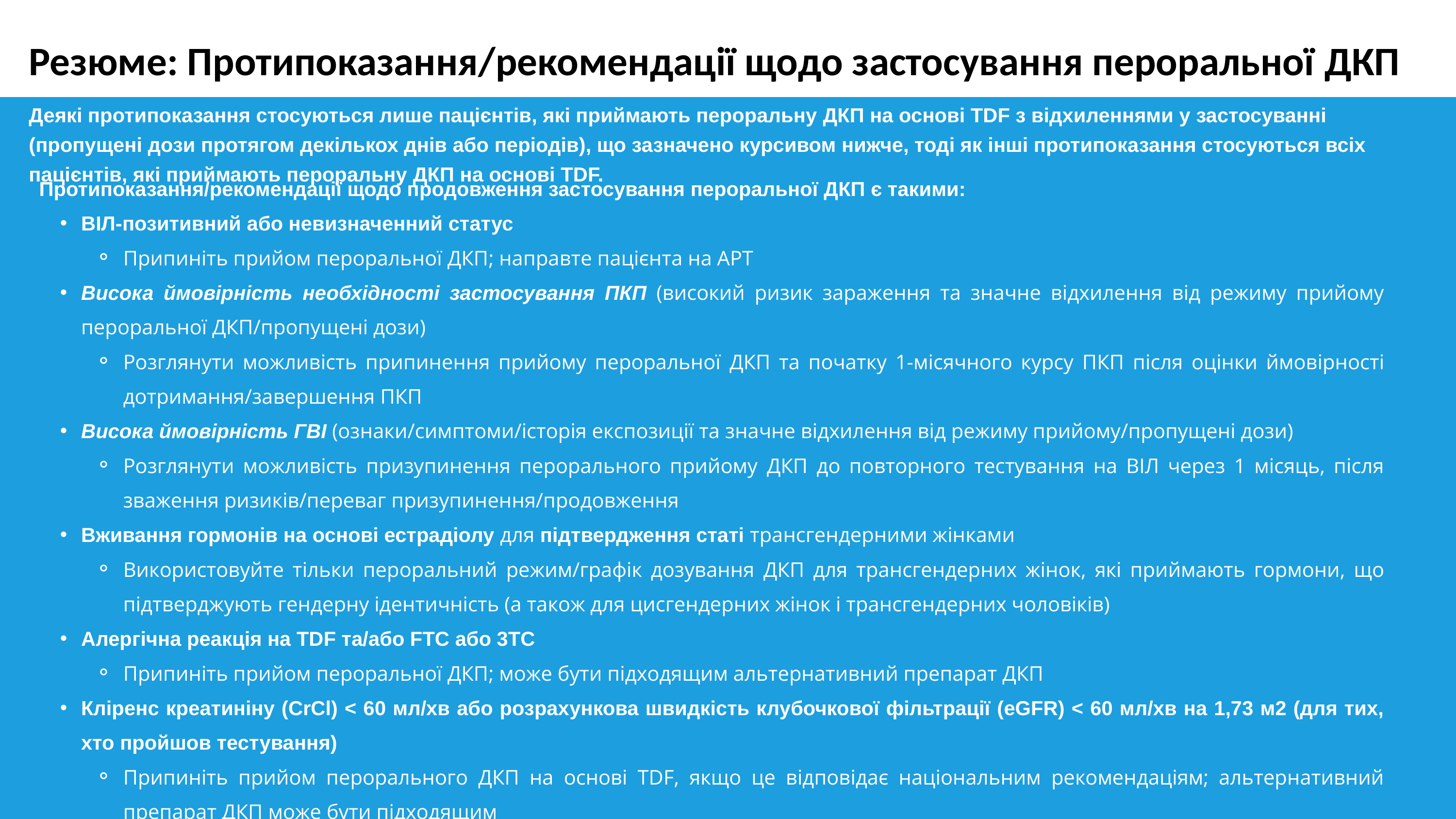

Резюме: Протипоказання/рекомендації щодо застосування пероральної ДКП

Деякі протипоказання стосуються лише пацієнтів, які приймають пероральну ДКП на основі TDF з відхиленнями у застосуванні (пропущені дози протягом декількох днів або періодів), що зазначено курсивом нижче, тоді як інші протипоказання стосуються всіх пацієнтів, які приймають пероральну ДКП на основі TDF.
Протипоказання/рекомендації щодо продовження застосування пероральної ДКП є такими:
ВІЛ-позитивний або невизначенний статус
Припиніть прийом пероральної ДКП; направте пацієнта на АРТ
Висока ймовірність необхідності застосування ПКП (високий ризик зараження та значне відхилення від режиму прийому пероральної ДКП/пропущені дози)
Розглянути можливість припинення прийому пероральної ДКП та початку 1-місячного курсу ПКП після оцінки ймовірності дотримання/завершення ПКП
Висока ймовірність ГВІ (ознаки/симптоми/історія експозиції та значне відхилення від режиму прийому/пропущені дози)
Розглянути можливість призупинення перорального прийому ДКП до повторного тестування на ВІЛ через 1 місяць, після зваження ризиків/переваг призупинення/продовження
Вживання гормонів на основі естрадіолу для підтвердження статі трансгендерними жінками
Використовуйте тільки пероральний режим/графік дозування ДКП для трансгендерних жінок, які приймають гормони, що підтверджують гендерну ідентичність (а також для цисгендерних жінок і трансгендерних чоловіків)
Алергічна реакція на TDF та/або FTC або 3TC
Припиніть прийом пероральної ДКП; може бути підходящим альтернативний препарат ДКП
Кліренс креатиніну (CrCl) < 60 мл/хв або розрахункова швидкість клубочкової фільтрації (eGFR) < 60 мл/хв на 1,73 м2 (для тих, хто пройшов тестування)
Припиніть прийом перорального ДКП на основі TDF, якщо це відповідає національним рекомендаціям; альтернативний препарат ДКП може бути підходящим